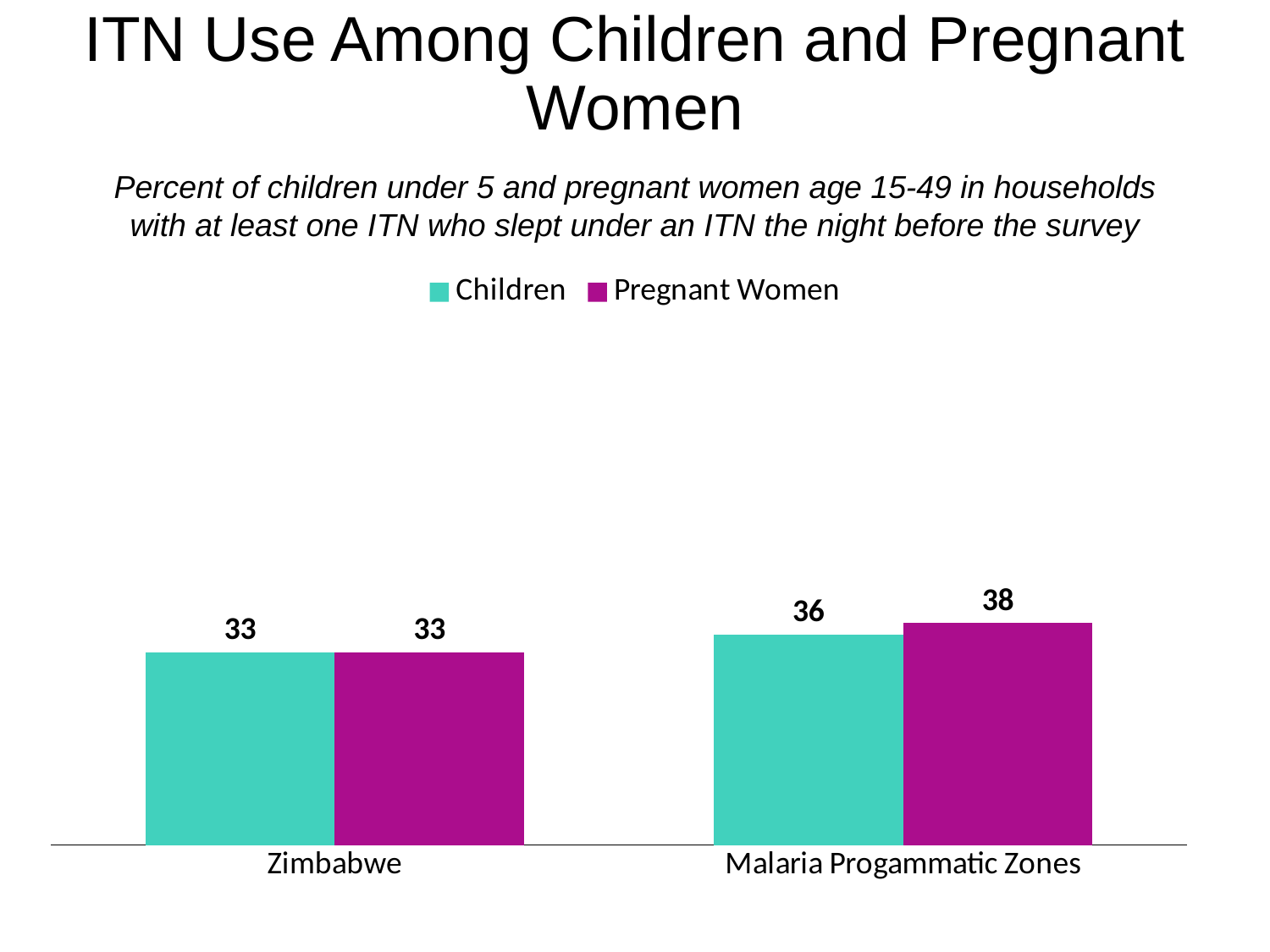

# ITN Use Among Children and Pregnant Women
Percent of children under 5 and pregnant women age 15-49 in households with at least one ITN who slept under an ITN the night before the survey

### Chart

| Category | Children | Pregnant Women |
|---|---|---|
| Zimbabwe | 33.0 | 33.0 |
| Malaria Progammatic Zones | 36.0 | 38.0 |